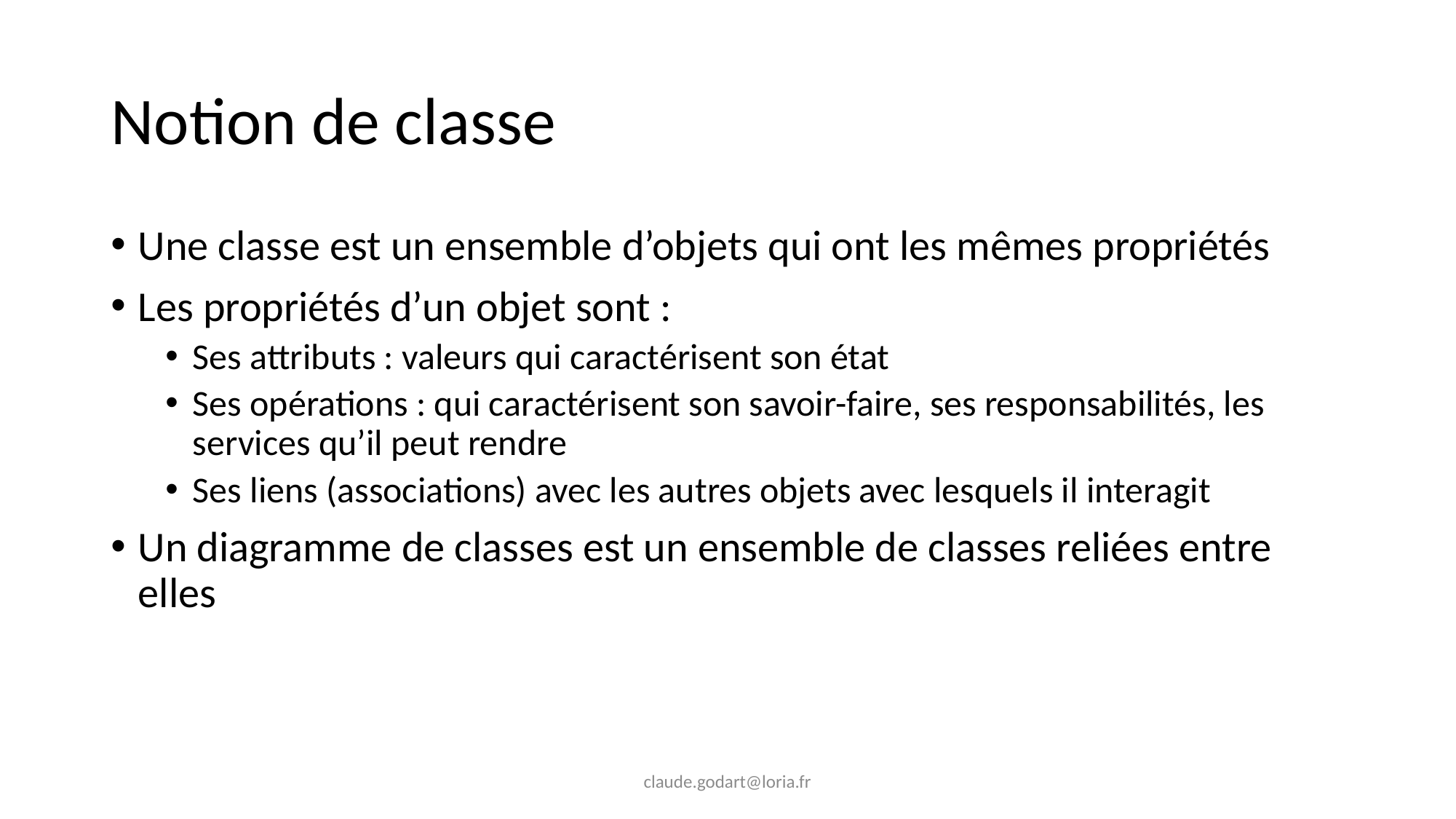

# Notion de classe
Une classe est un ensemble d’objets qui ont les mêmes propriétés
Les propriétés d’un objet sont :
Ses attributs : valeurs qui caractérisent son état
Ses opérations : qui caractérisent son savoir-faire, ses responsabilités, les services qu’il peut rendre
Ses liens (associations) avec les autres objets avec lesquels il interagit
Un diagramme de classes est un ensemble de classes reliées entre elles
claude.godart@loria.fr